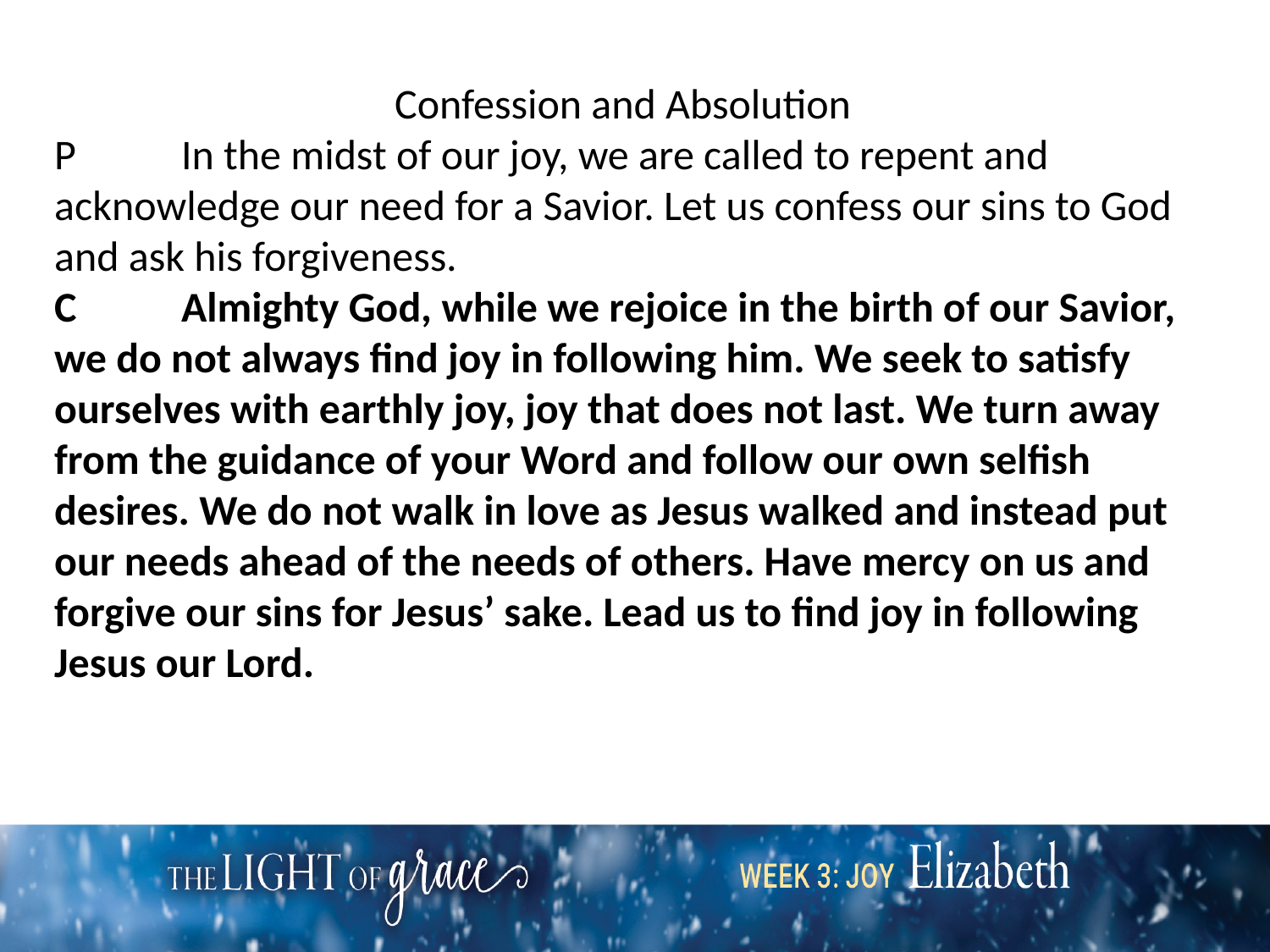

Confession and Absolution
P	In the midst of our joy, we are called to repent and acknowledge our need for a Savior. Let us confess our sins to God and ask his forgiveness.
C	Almighty God, while we rejoice in the birth of our Savior, we do not always find joy in following him. We seek to satisfy ourselves with earthly joy, joy that does not last. We turn away from the guidance of your Word and follow our own selfish desires. We do not walk in love as Jesus walked and instead put our needs ahead of the needs of others. Have mercy on us and forgive our sins for Jesus’ sake. Lead us to find joy in following Jesus our Lord.